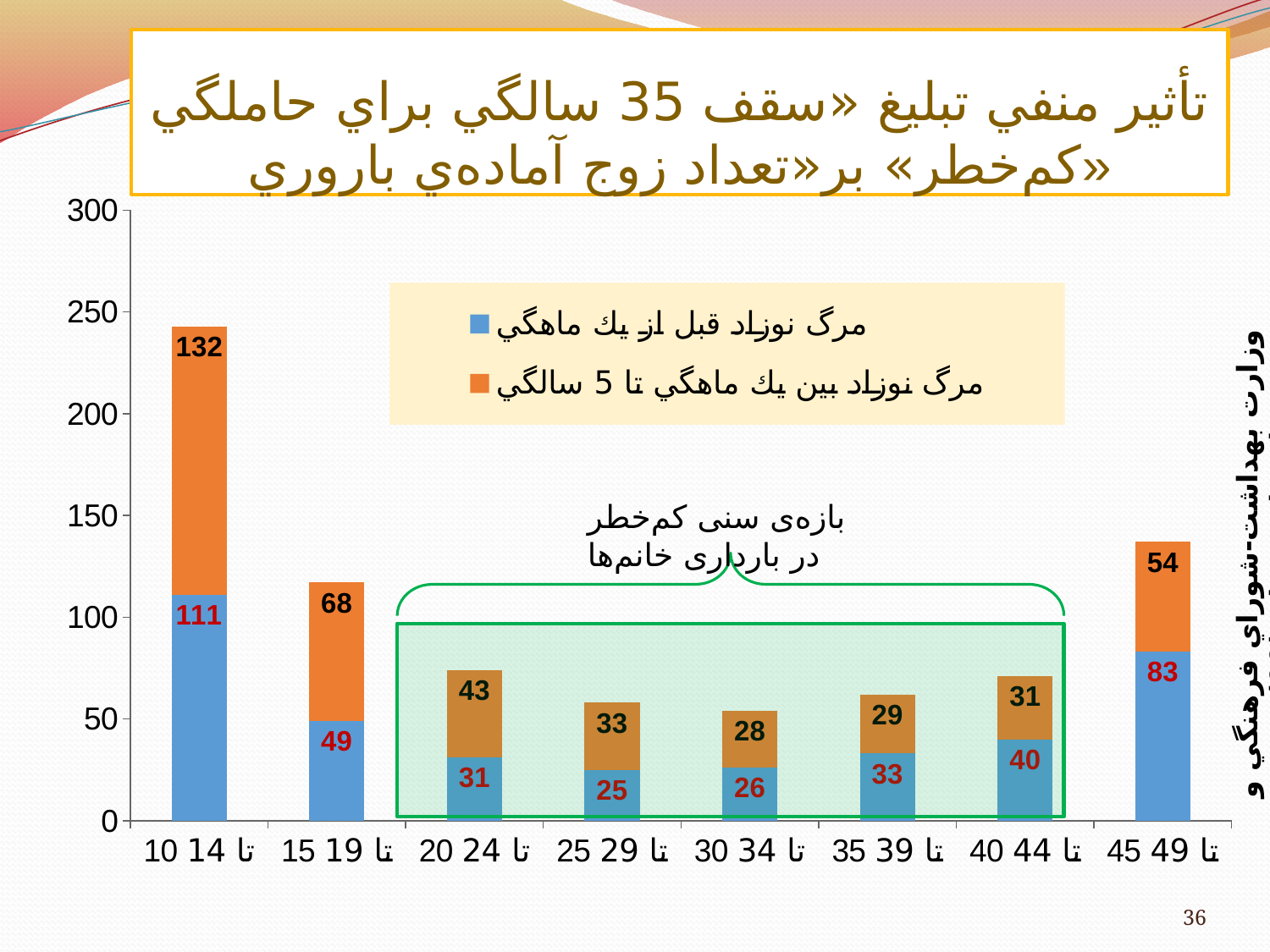

# تأثير منفي تبليغ «سقف 35 سالگي براي حاملگي كم‌خطر» بر«تعداد زوج آماده‌ي باروري»

### Chart

| Category | مرگ نوزاد قبل از يك ماهگي | مرگ نوزاد بين يك ماهگي تا 5 سالگي |
|---|---|---|
| 10 تا 14 | 111.0 | 132.0 |
| 15 تا 19 | 49.0 | 68.0 |
| 20 تا 24 | 31.0 | 43.0 |
| 25 تا 29 | 25.0 | 33.0 |
| 30 تا 34 | 26.0 | 28.0 |
| 35 تا 39 | 33.0 | 29.0 |
| 40 تا 44 | 40.0 | 31.0 |
| 45 تا 49 | 83.0 | 54.0 |
بازه‌ی سنی كم‌خطر در بارداری خانم‌ها
وزارت بهداشت-شوراي فرهنگي و اجتماعي زنان (90)

36